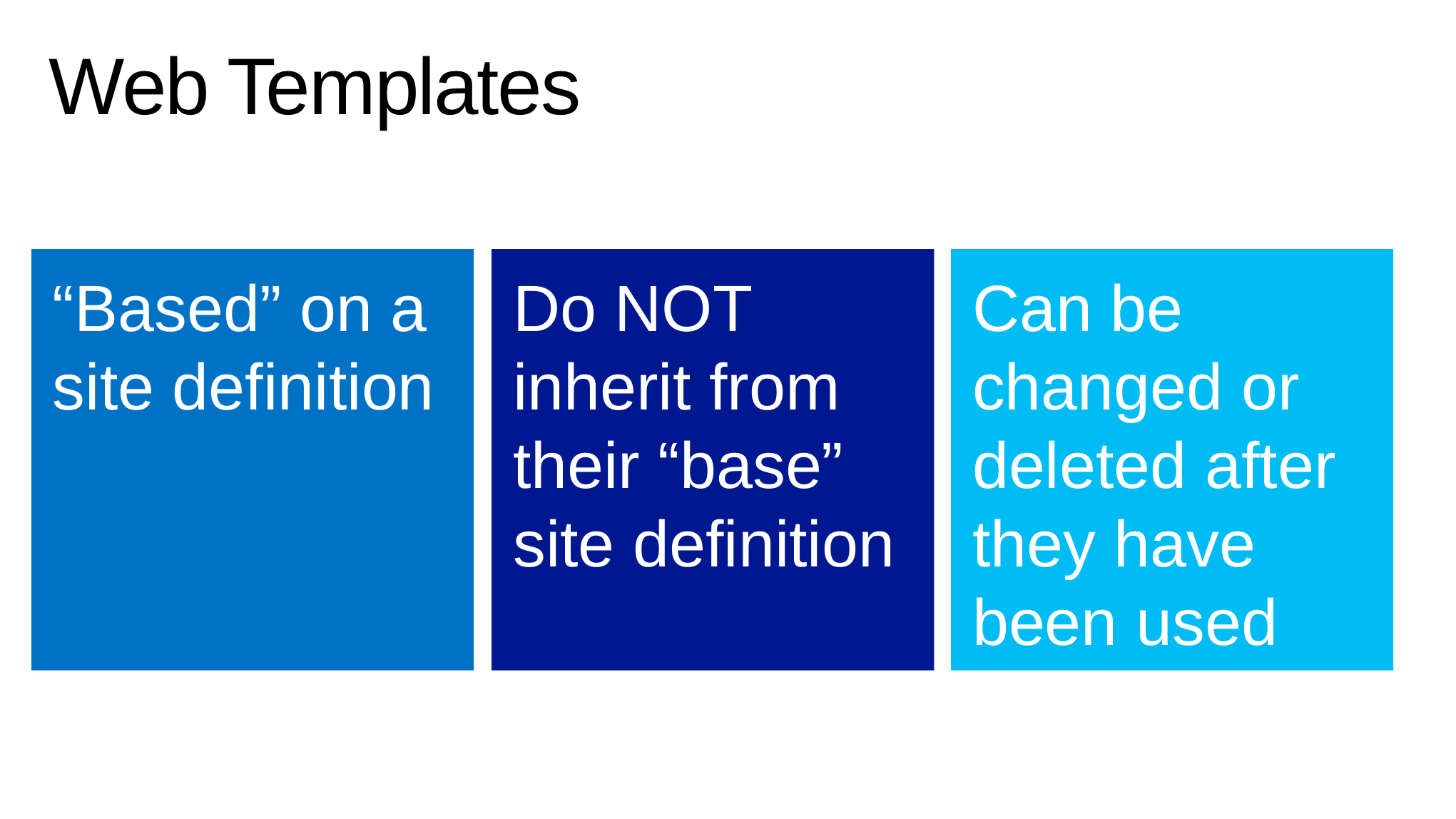

# Web Templates
“Based” on a site definition
Do NOT inherit from their “base” site definition
Can be changed or deleted after they have been used